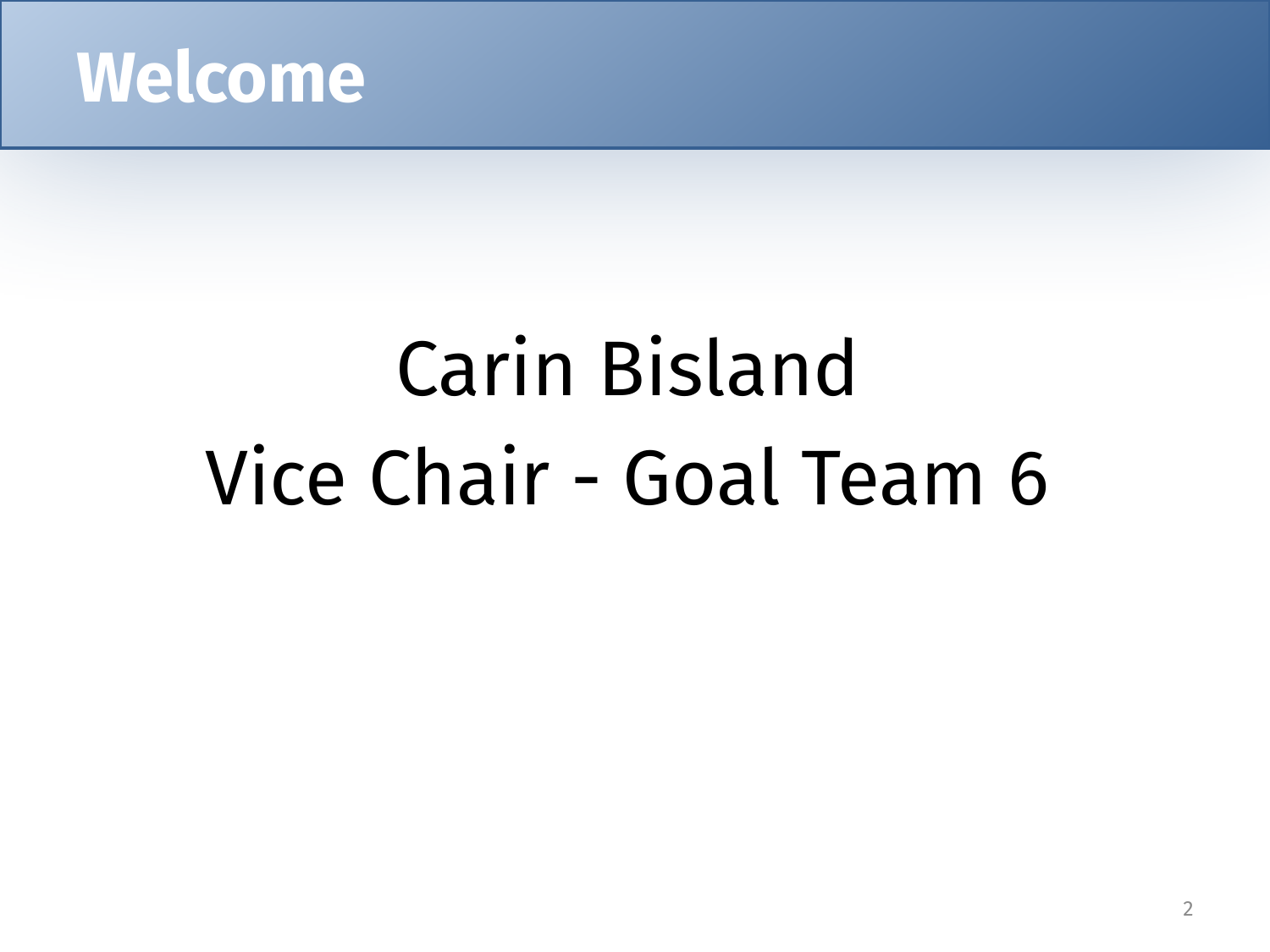

# Welcome
Carin Bisland
Vice Chair - Goal Team 6

2